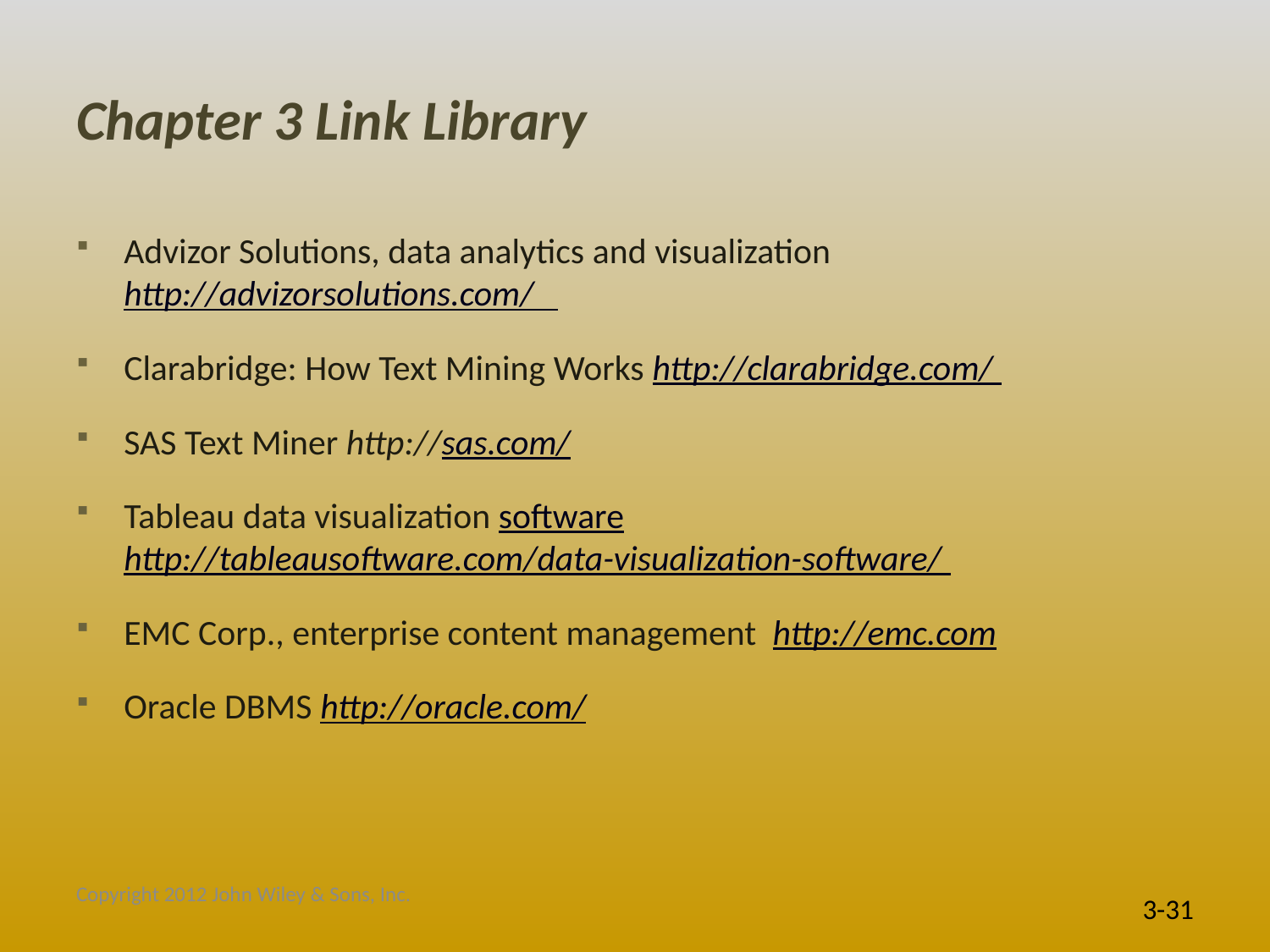

# Chapter 3 Link Library
Advizor Solutions, data analytics and visualization http://advizorsolutions.com/
Clarabridge: How Text Mining Works http://clarabridge.com/
SAS Text Miner http://sas.com/
Tableau data visualization software http://tableausoftware.com/data-visualization-software/
EMC Corp., enterprise content management  http://emc.com
Oracle DBMS http://oracle.com/

Copyright 2012 John Wiley & Sons, Inc.
3-31